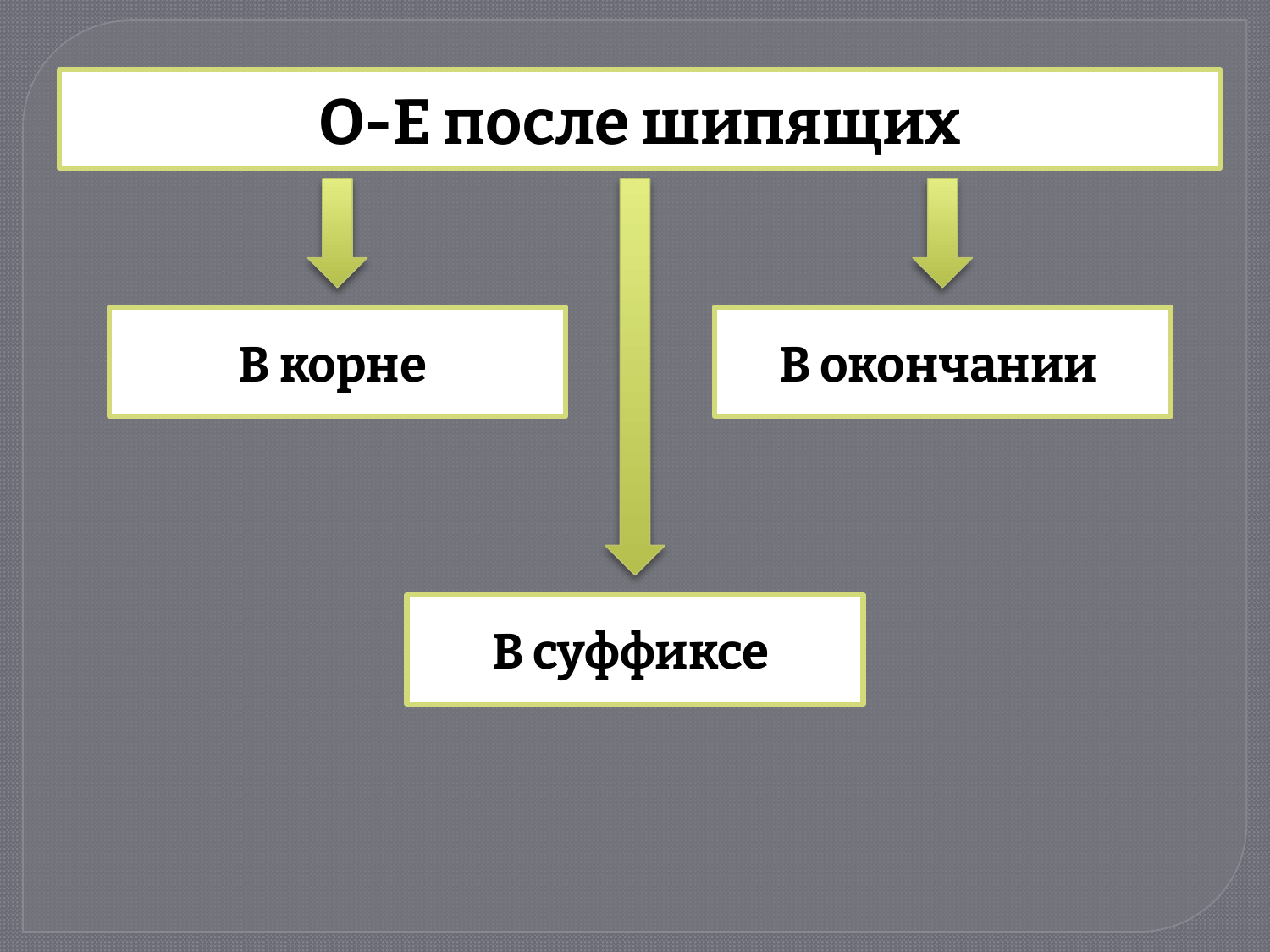

О-Е после шипящих

В корне
В окончании
В суффиксе